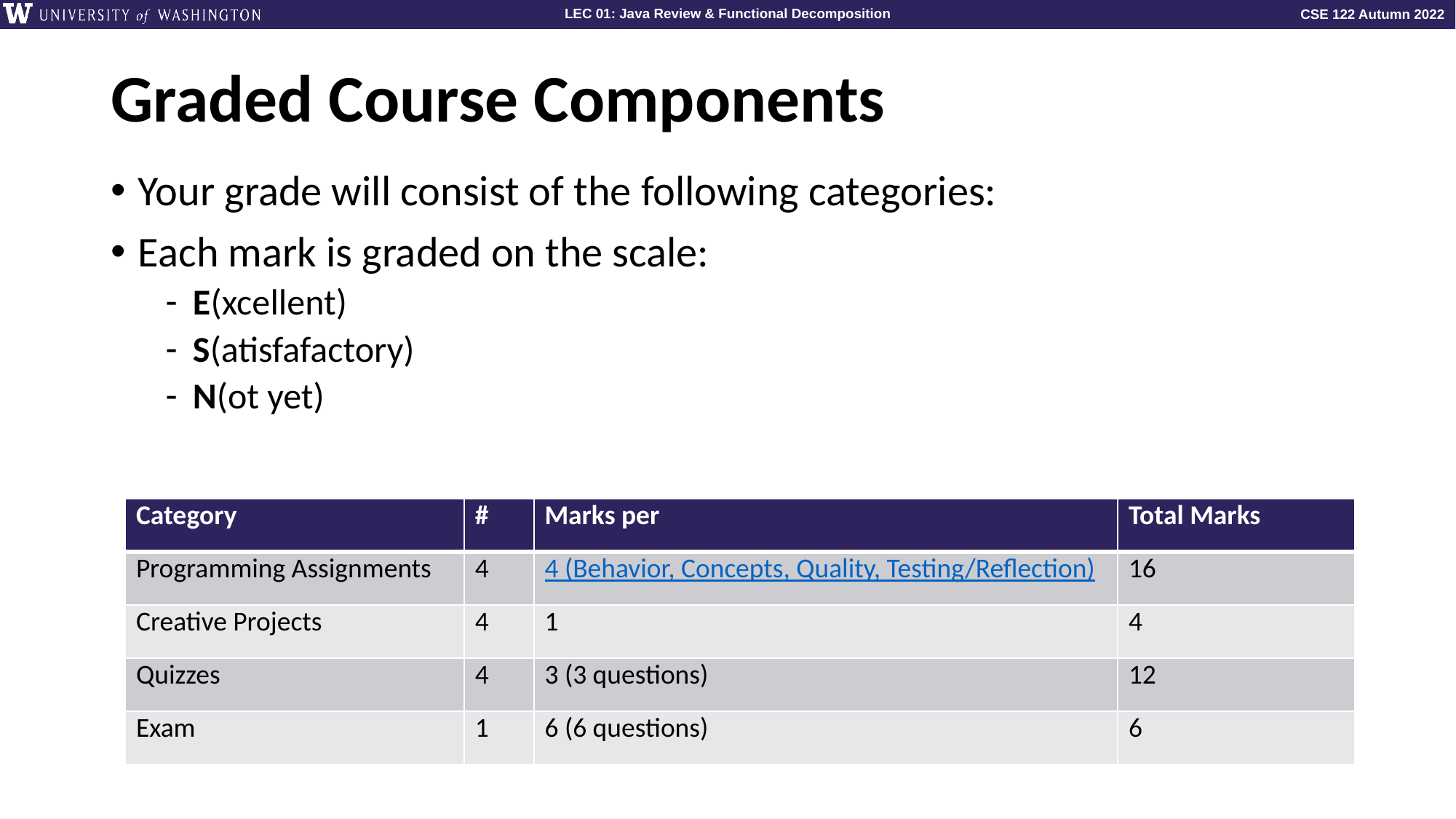

# Graded Course Components

Your grade will consist of the following categories:
Each mark is graded on the scale:
E(xcellent)
S(atisfafactory)
N(ot yet)
| Category | # | Marks per | Total Marks |
| --- | --- | --- | --- |
| Programming Assignments | 4 | 4 (Behavior, Concepts, Quality, Testing/Reflection) | 16 |
| Creative Projects | 4 | 1 | 4 |
| Quizzes | 4 | 3 (3 questions) | 12 |
| Exam | 1 | 6 (6 questions) | 6 |